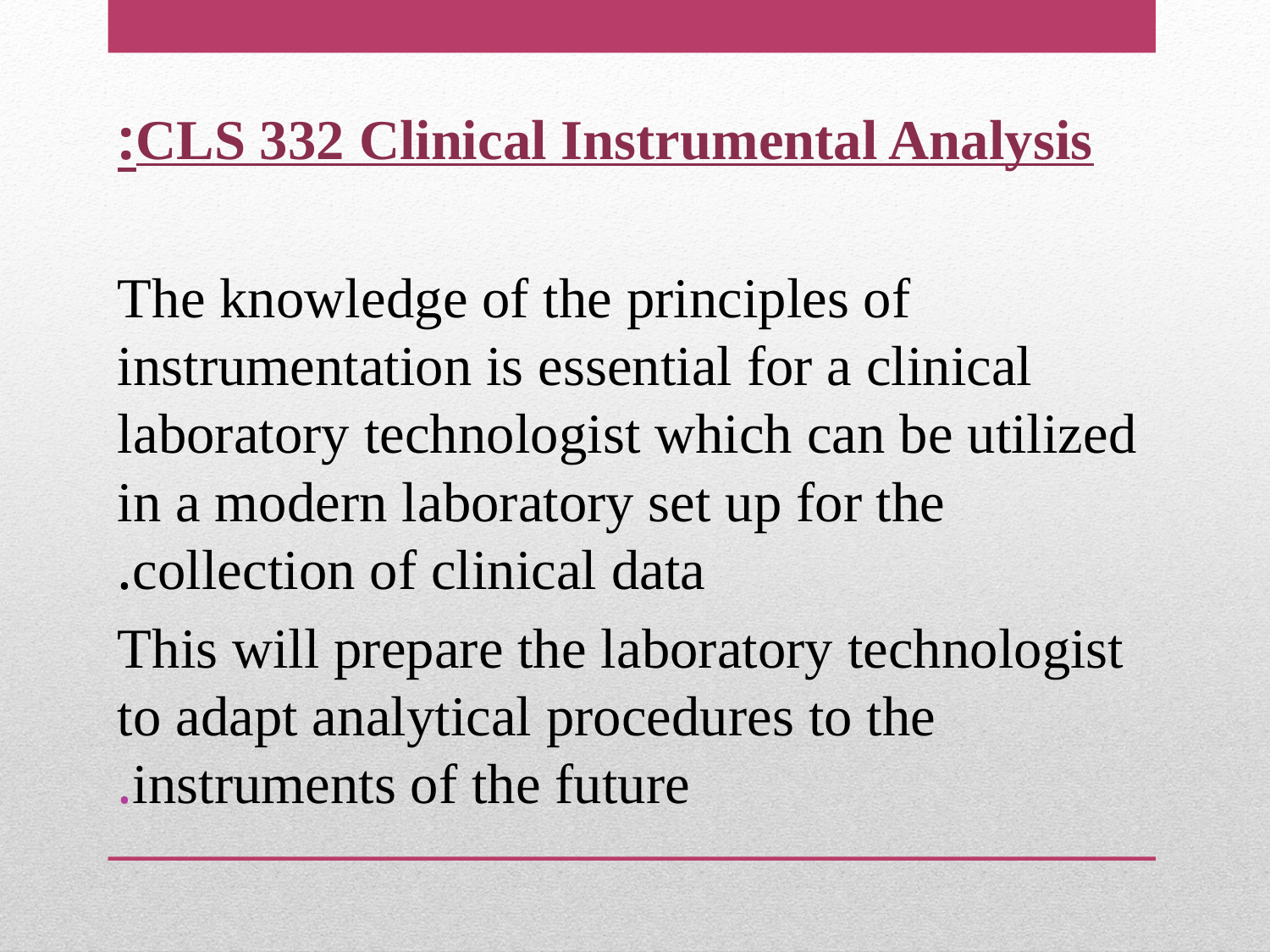

CLS 332 Clinical Instrumental Analysis:

The knowledge of the principles of instrumentation is essential for a clinical laboratory technologist which can be utilized in a modern laboratory set up for the collection of clinical data.
This will prepare the laboratory technologist to adapt analytical procedures to the instruments of the future.
#